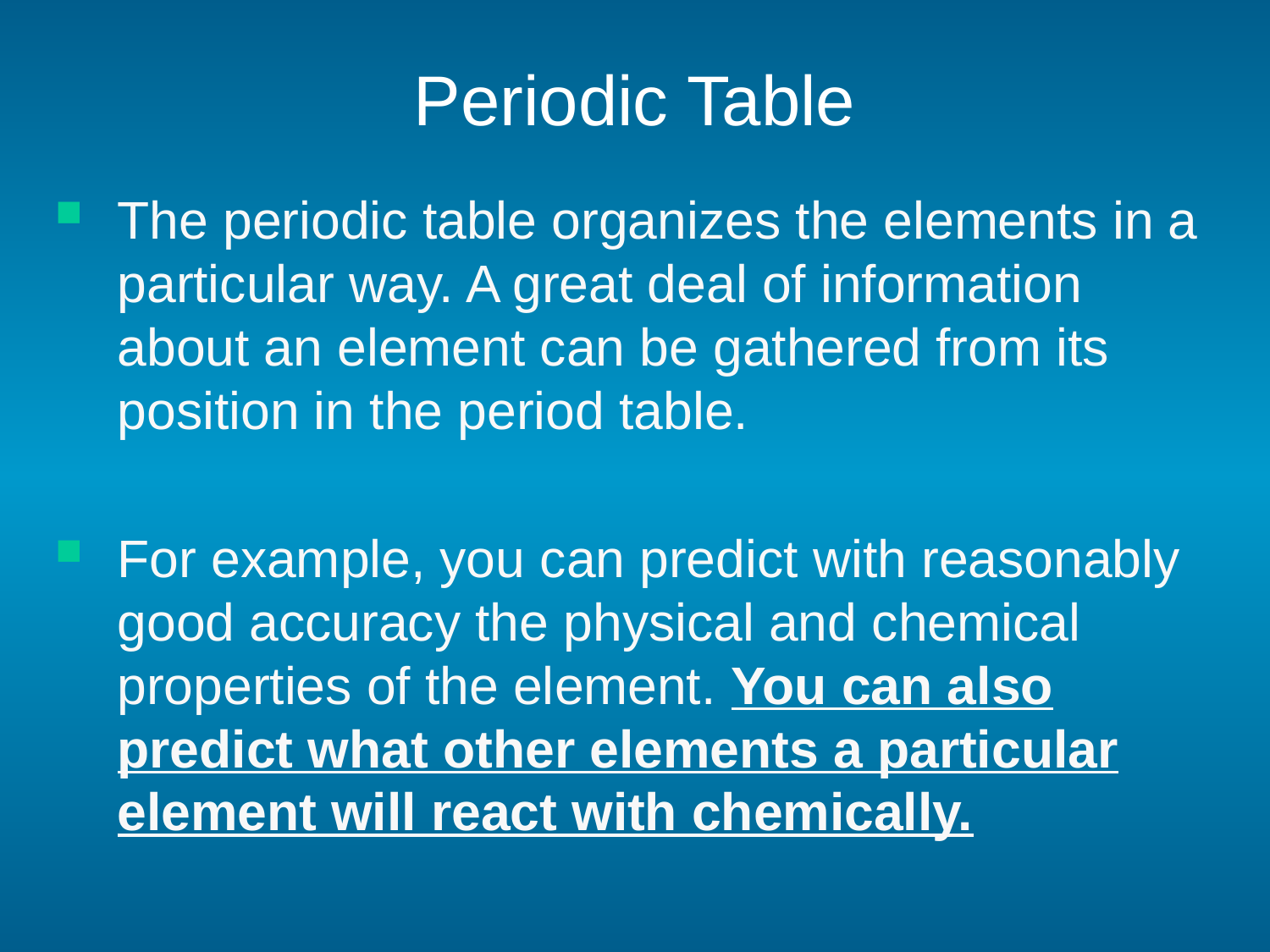

# Periodic Table
The periodic table organizes the elements in a particular way. A great deal of information about an element can be gathered from its position in the period table.

For example, you can predict with reasonably good accuracy the physical and chemical properties of the element. You can also predict what other elements a particular element will react with chemically.